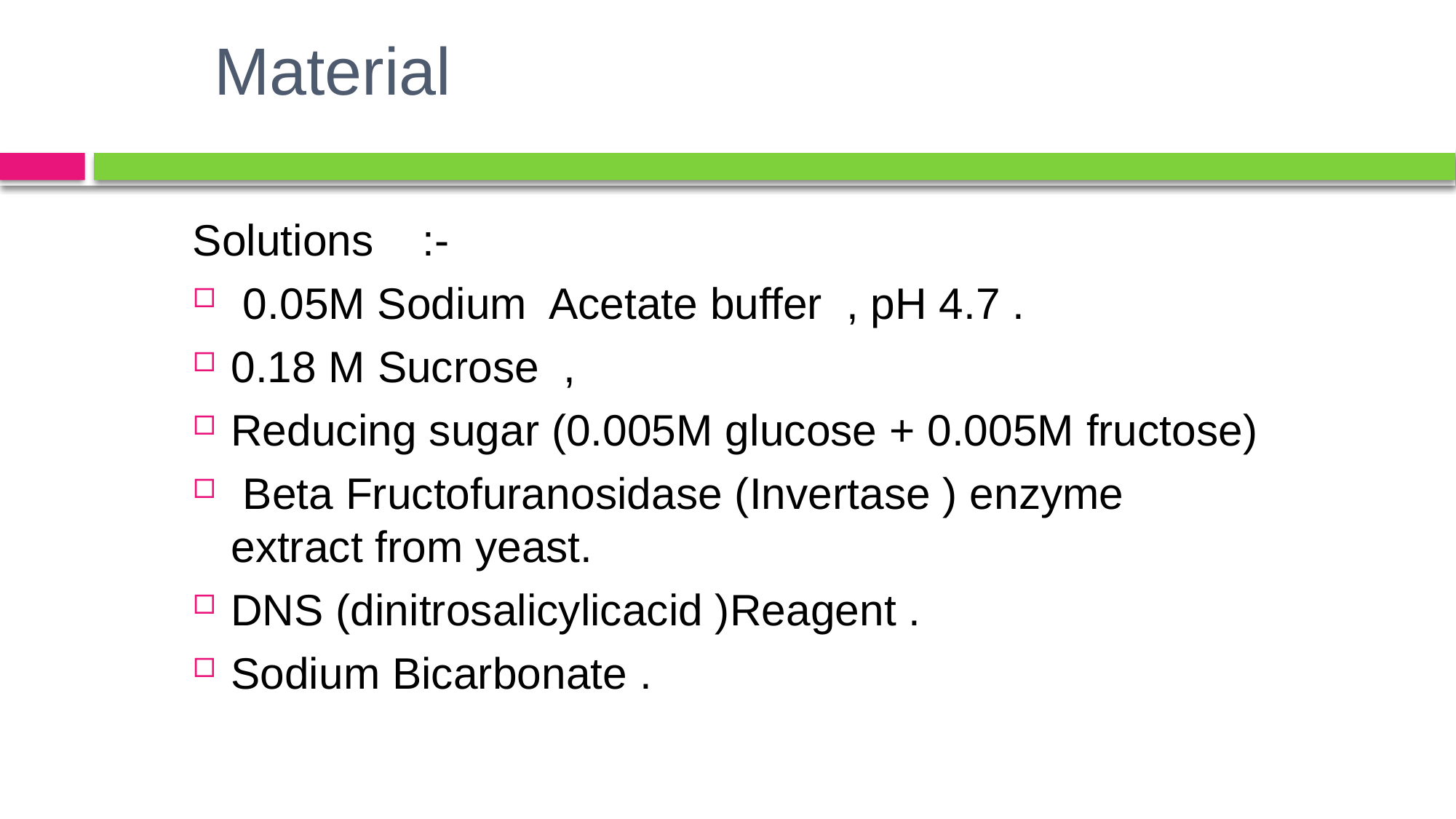

# Material

Solutions    :-
 0.05M Sodium  Acetate buffer  , pH 4.7 .
0.18 M Sucrose  ,
Reducing sugar (0.005M glucose + 0.005M fructose)
 Beta Fructofuranosidase (Invertase ) enzyme extract from yeast.
DNS (dinitrosalicylicacid )Reagent .
Sodium Bicarbonate .